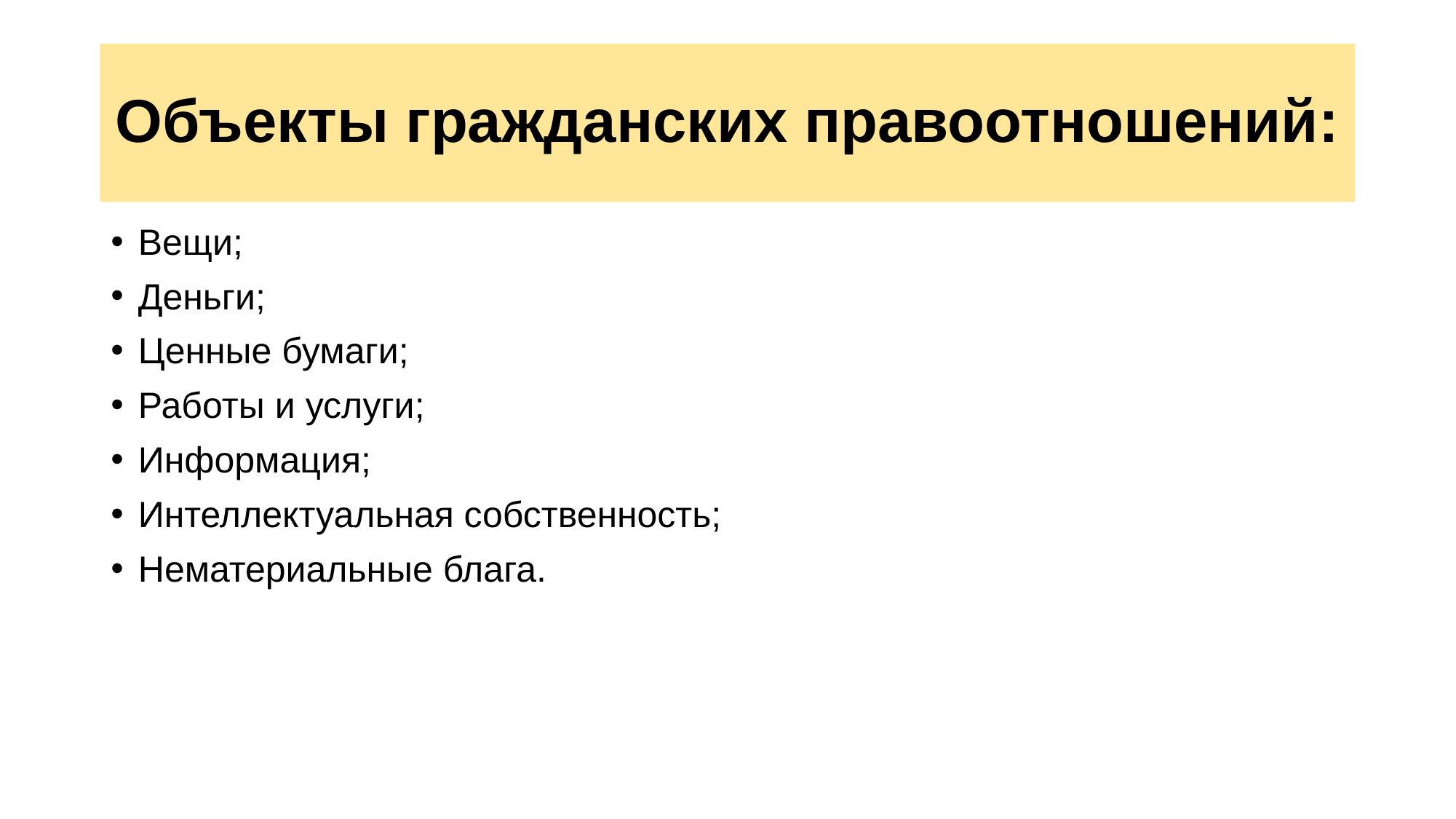

# Объекты гражданских правоотношений:
Вещи;
Деньги;
Ценные бумаги;
Работы и услуги;
Информация;
Интеллектуальная собственность;
Нематериальные блага.